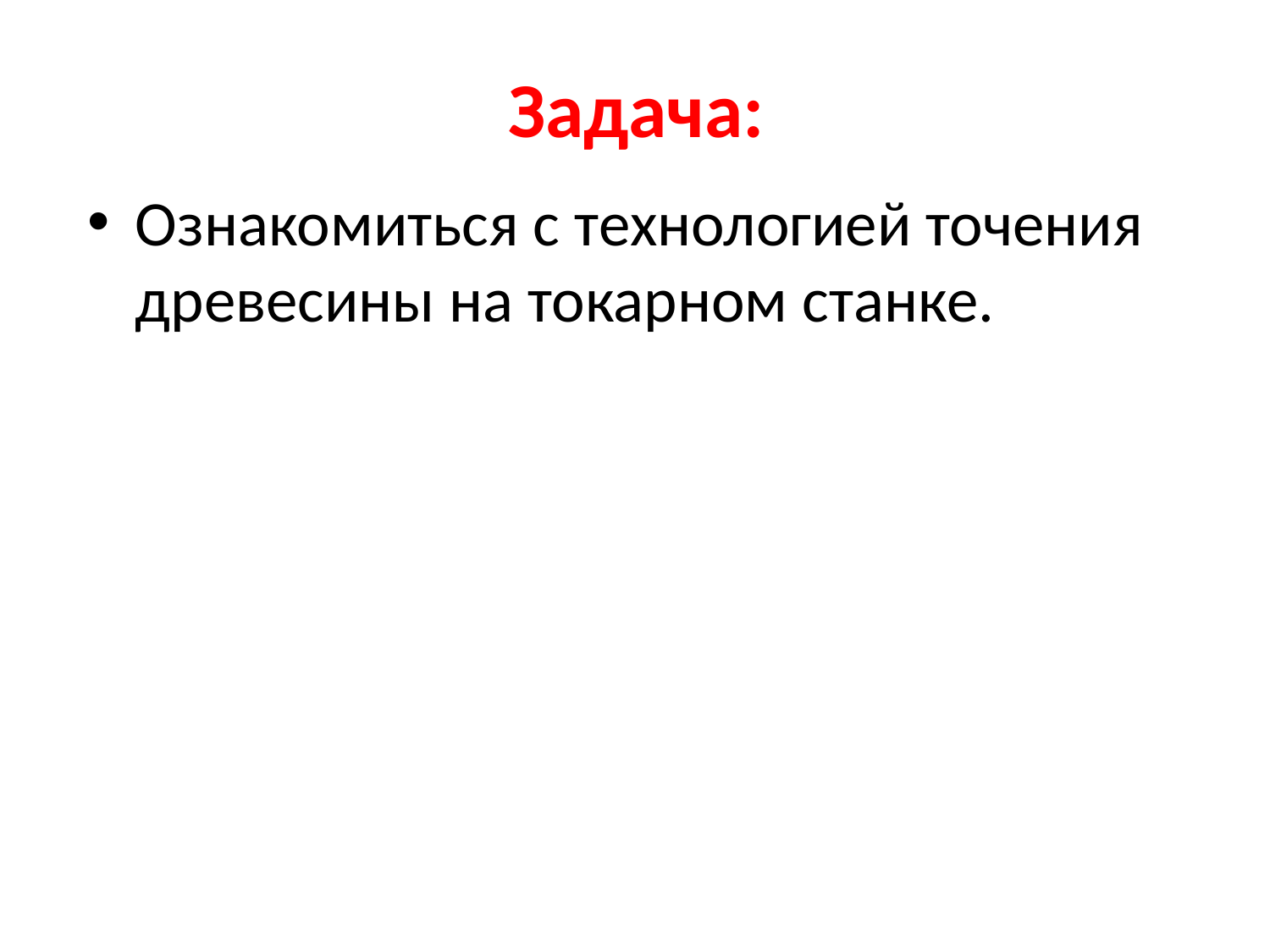

# Задача:
Ознакомиться с технологией точения древесины на токарном станке.